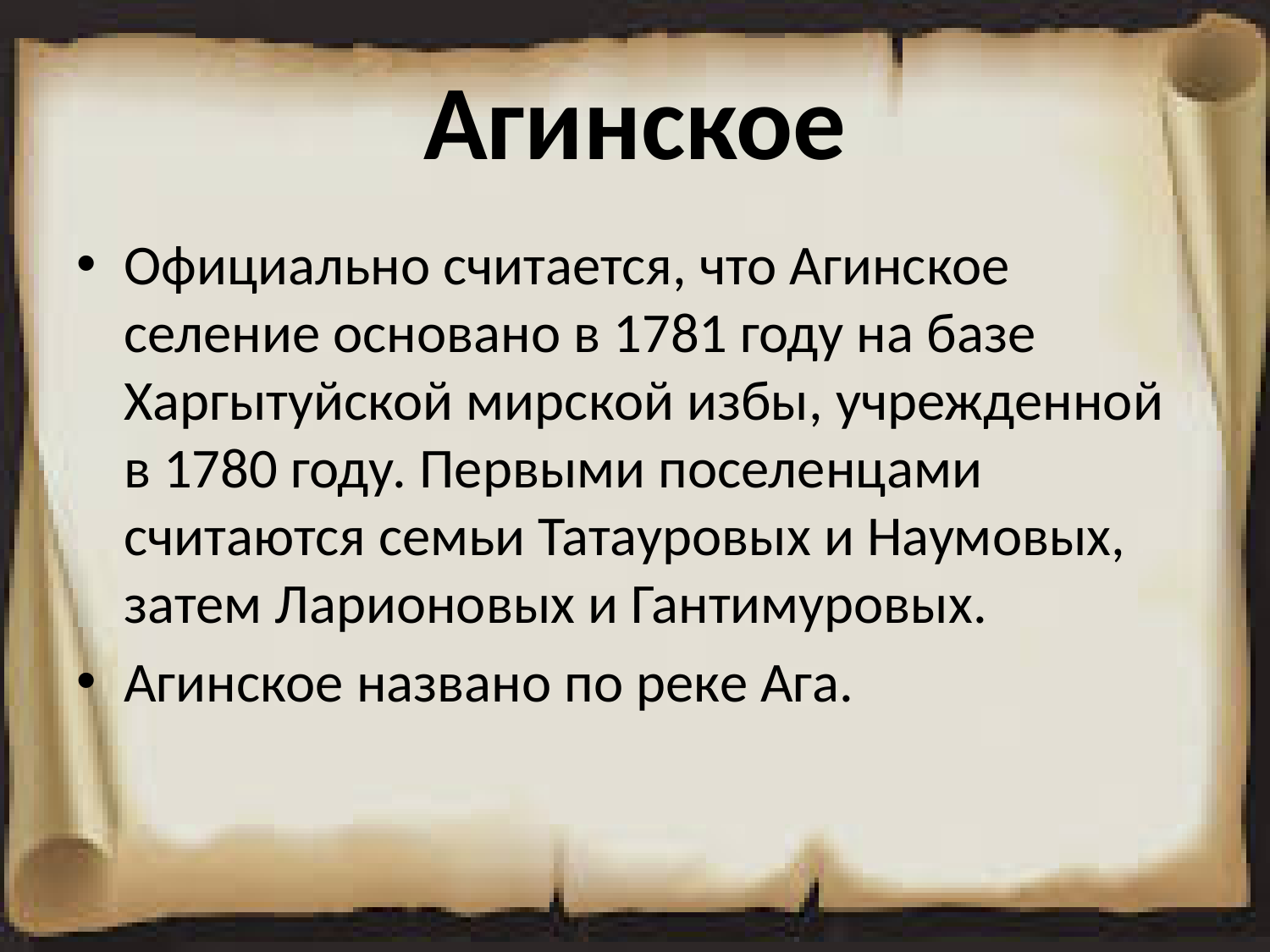

# Агинское
Официально считается, что Агинское селение основано в 1781 году на базе Харгытуйской мирской избы, учрежденной в 1780 году. Первыми поселенцами считаются семьи Татауровых и Наумовых, затем Ларионовых и Гантимуровых.
Агинское названо по реке Ага.